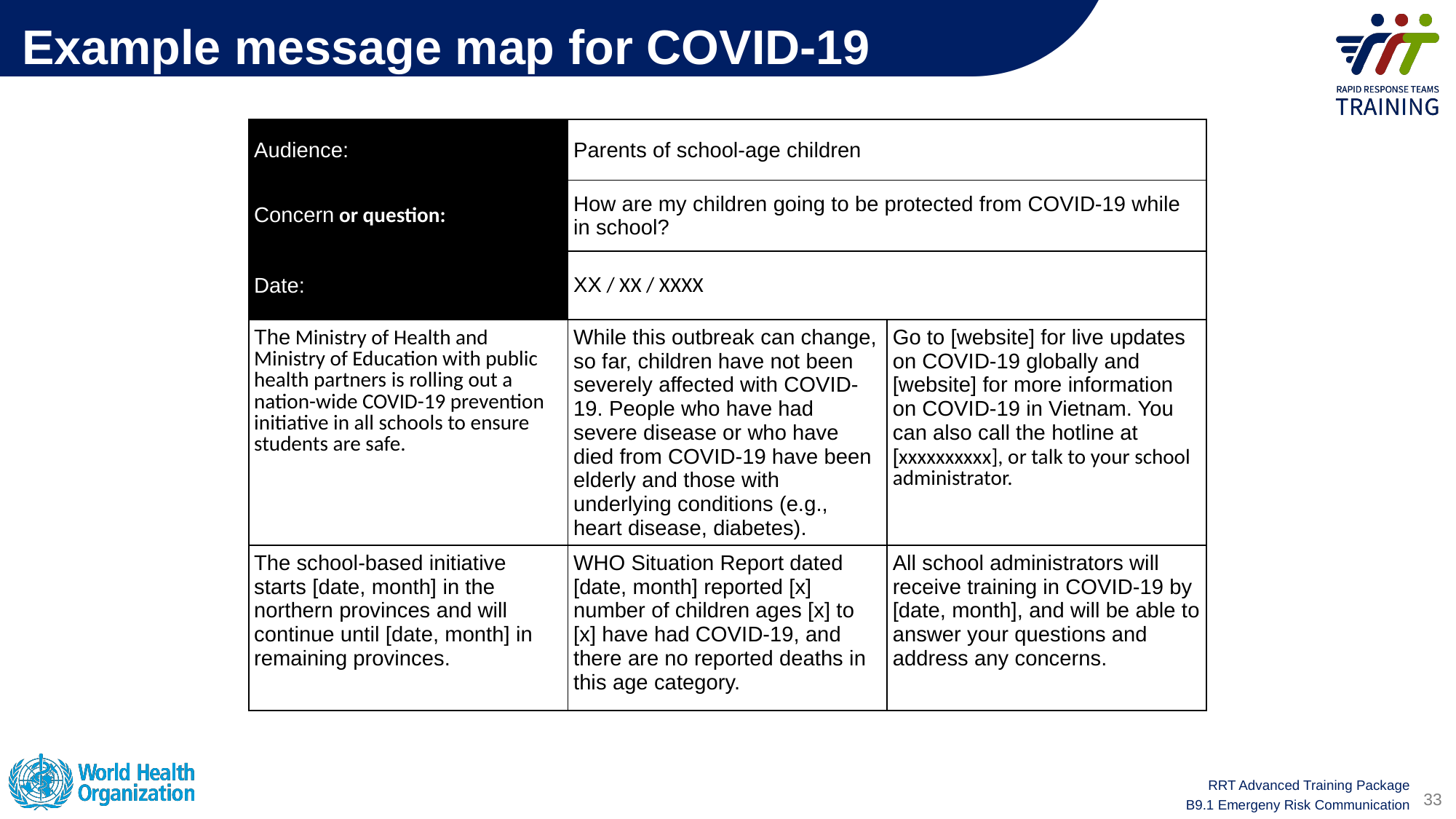

Example message map for COVID-19
| Audience: | Parents of school-age children |  |
| --- | --- | --- |
| Concern or question: | ​How are my children going to be protected from COVID-19 while in school? |  |
| Date: | XX / XX / XXXX |  |
| The Ministry of Health and Ministry of Education with public health partners is rolling out a nation-wide COVID-19 prevention initiative in all schools to ensure students are safe. | While this outbreak can change, so far, children have not been severely affected with COVID-19. People who have had severe disease or who have died from COVID-19 have been elderly and those with underlying conditions (e.g., heart disease, diabetes). | Go to [website] for live updates on COVID-19 globally and [website] for more information on COVID-19 in Vietnam. You can also call the hotline at [xxxxxxxxxx], or talk to your school administrator. |
| The school-based initiative starts [date, month] in the northern provinces and will continue until [date, month] in remaining provinces. | WHO Situation Report dated [date, month] reported [x] number of children ages [x] to [x] have had COVID-19, and there are no reported deaths in this age category. | All school administrators will receive training in COVID-19 by [date, month], and will be able to answer your questions and address any concerns. |